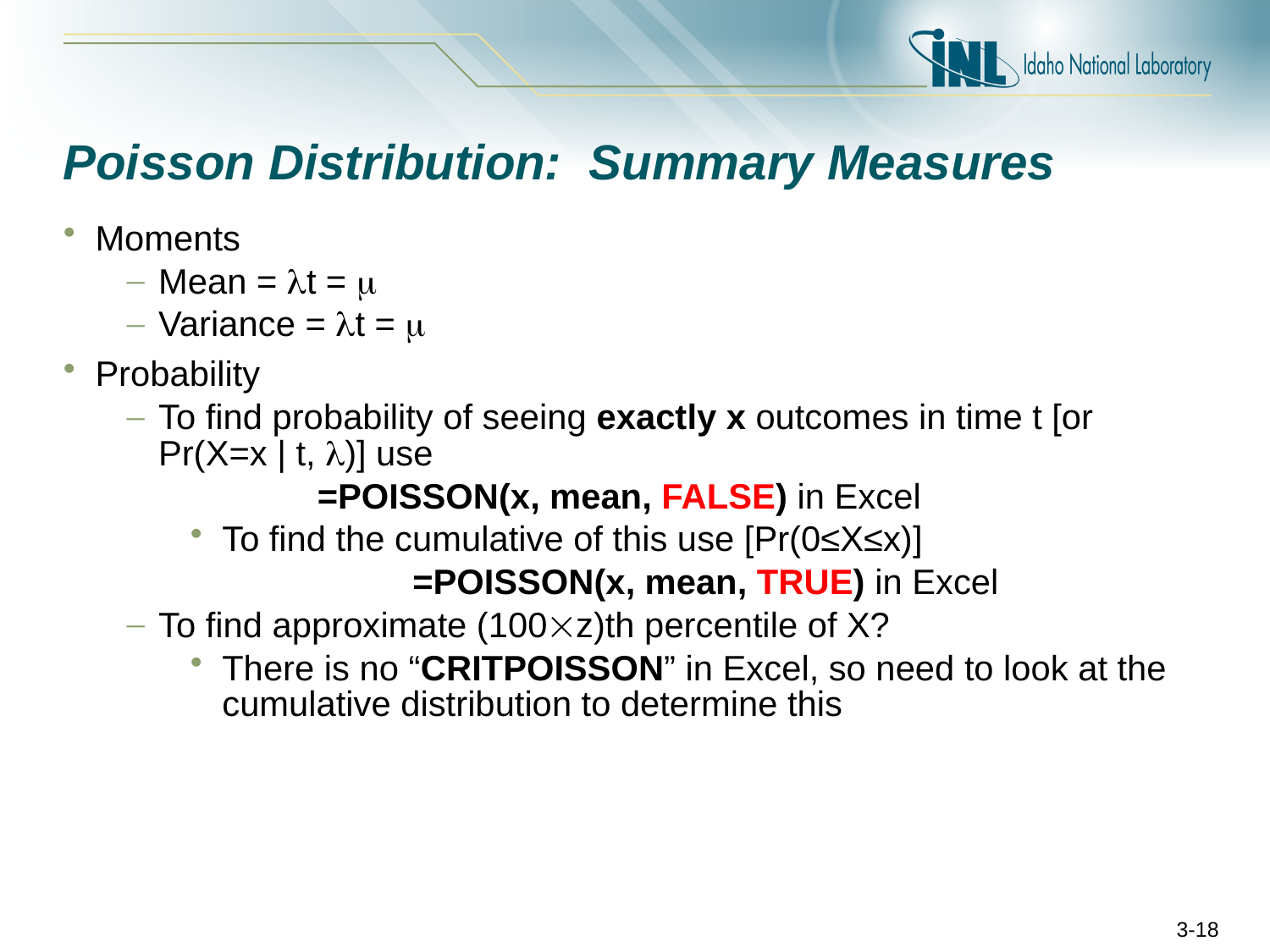

# Poisson Distribution:  Summary Measures
Moments
Mean = λt = μ
Variance = λt = μ
Probability
To find probability of seeing exactly x outcomes in time t [or Pr(X=x | t, λ)] use
	=POISSON(x, mean, FALSE) in Excel
To find the cumulative of this use [Pr(0≤X≤x)]
		=POISSON(x, mean, TRUE) in Excel
To find approximate (100×z)th percentile of X?
There is no “CRITPOISSON” in Excel, so need to look at the cumulative distribution to determine this
3-18